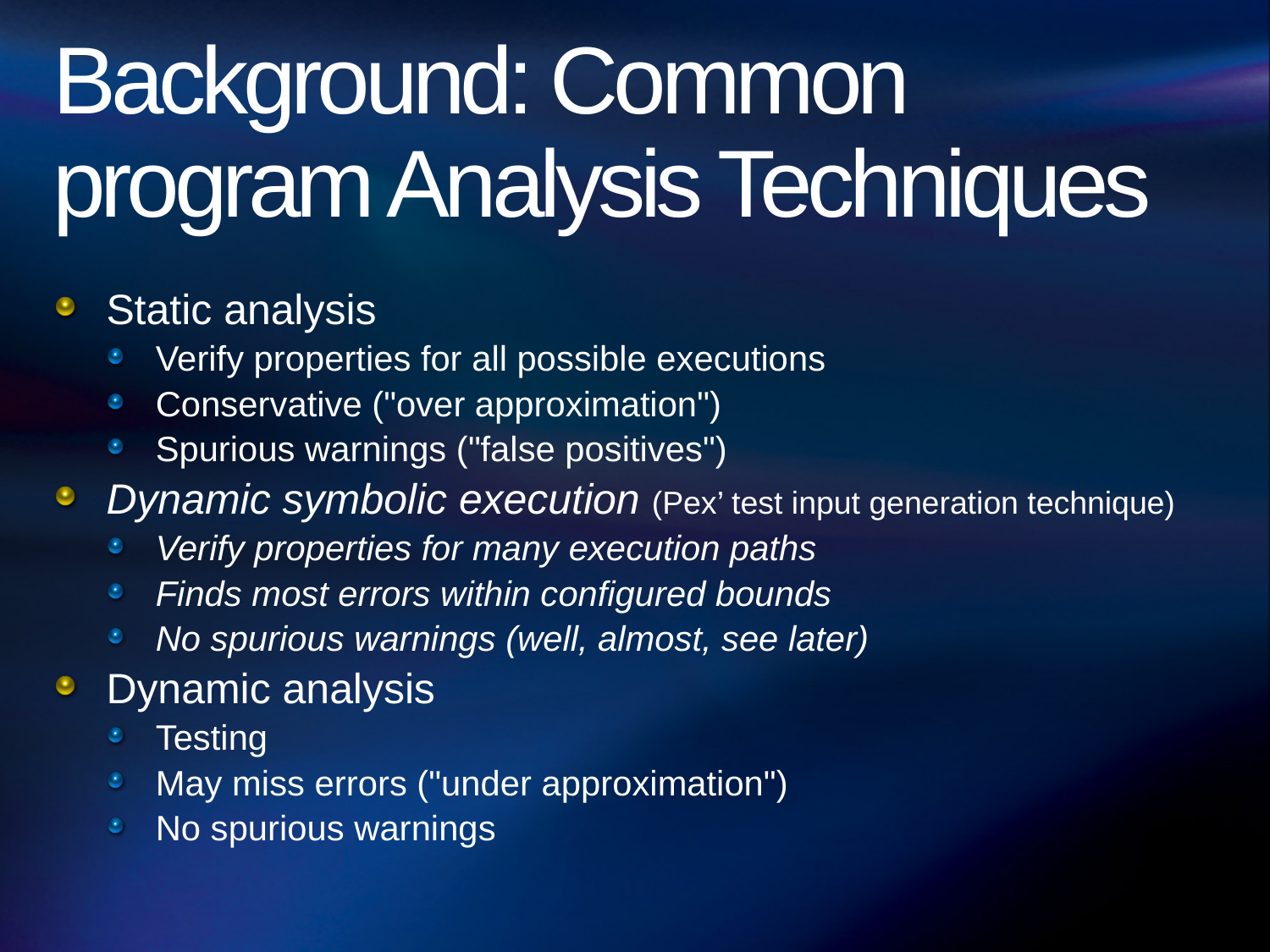

# Background: Common program Analysis Techniques

Static analysis
Verify properties for all possible executions
Conservative ("over approximation")
Spurious warnings ("false positives")
Dynamic symbolic execution (Pex’ test input generation technique)
Verify properties for many execution paths
Finds most errors within configured bounds
No spurious warnings (well, almost, see later)
Dynamic analysis
Testing
May miss errors ("under approximation")
No spurious warnings